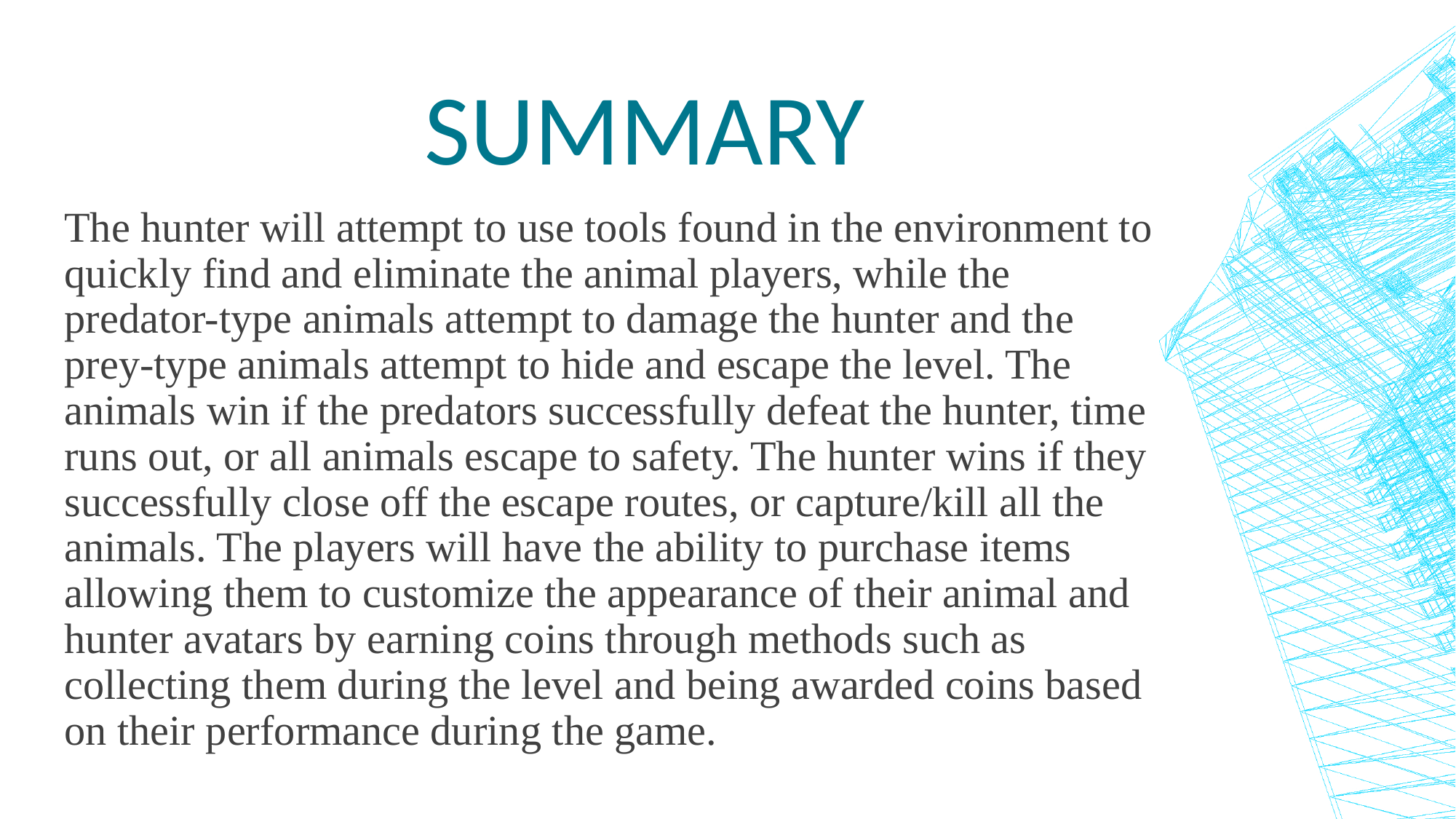

# summary
The hunter will attempt to use tools found in the environment to quickly find and eliminate the animal players, while the predator-type animals attempt to damage the hunter and the prey-type animals attempt to hide and escape the level. The animals win if the predators successfully defeat the hunter, time runs out, or all animals escape to safety. The hunter wins if they successfully close off the escape routes, or capture/kill all the animals. The players will have the ability to purchase items allowing them to customize the appearance of their animal and hunter avatars by earning coins through methods such as collecting them during the level and being awarded coins based on their performance during the game.